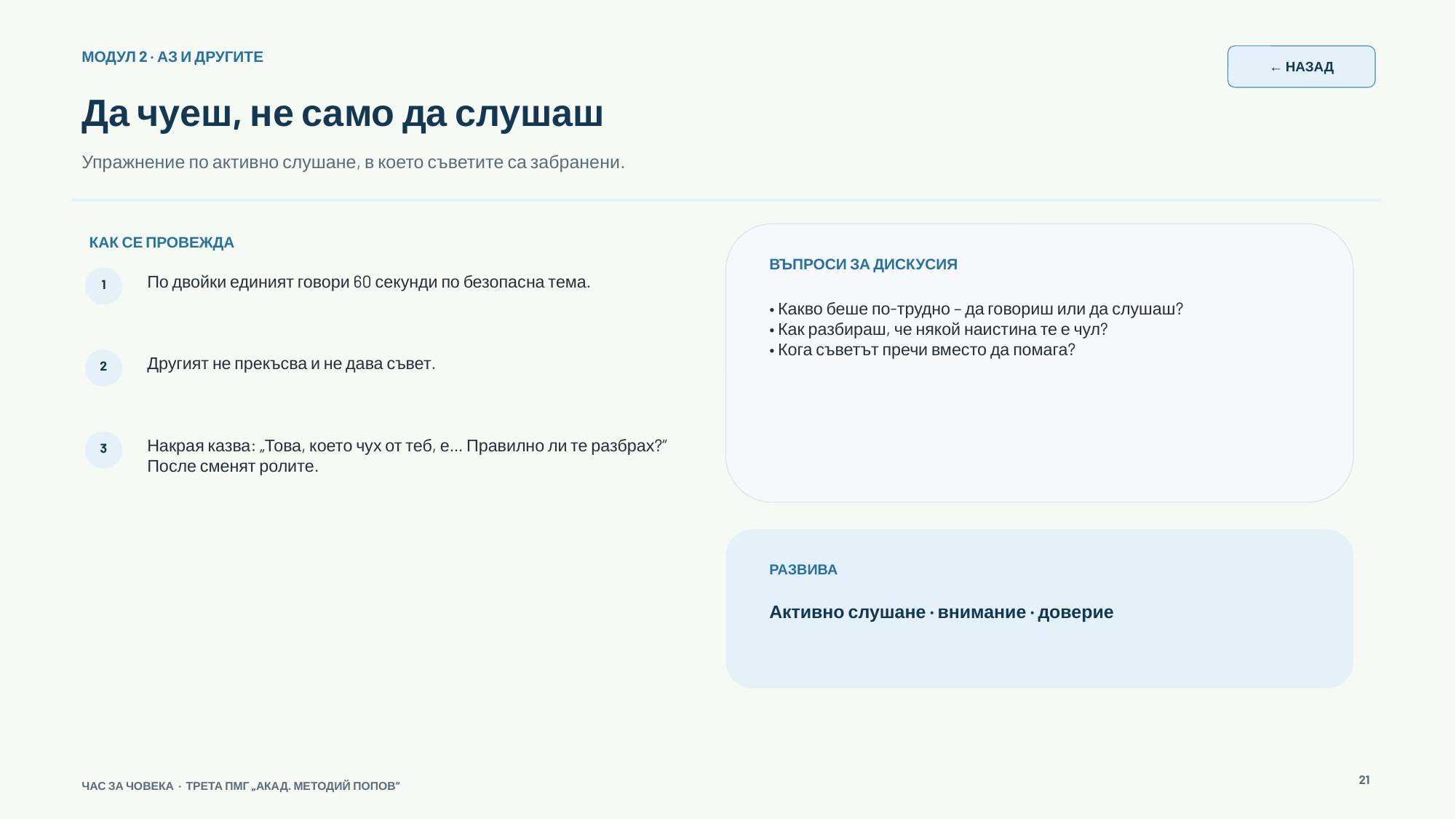

МОДУЛ 2 · АЗ И ДРУГИТЕ
← НАЗАД
Да чуеш, не само да слушаш
Упражнение по активно слушане, в което съветите са забранени.

КАК СЕ ПРОВЕЖДА
ВЪПРОСИ ЗА ДИСКУСИЯ
По двойки единият говори 60 секунди по безопасна тема.

1
• Какво беше по-трудно – да говориш или да слушаш?
• Как разбираш, че някой наистина те е чул?
• Кога съветът пречи вместо да помага?
Другият не прекъсва и не дава съвет.

2
Накрая казва: „Това, което чух от теб, е… Правилно ли те разбрах?“ После сменят ролите.

3

РАЗВИВА
Активно слушане · внимание · доверие
21
ЧАС ЗА ЧОВЕКА  ·  ТРЕТА ПМГ „АКАД. МЕТОДИЙ ПОПОВ“